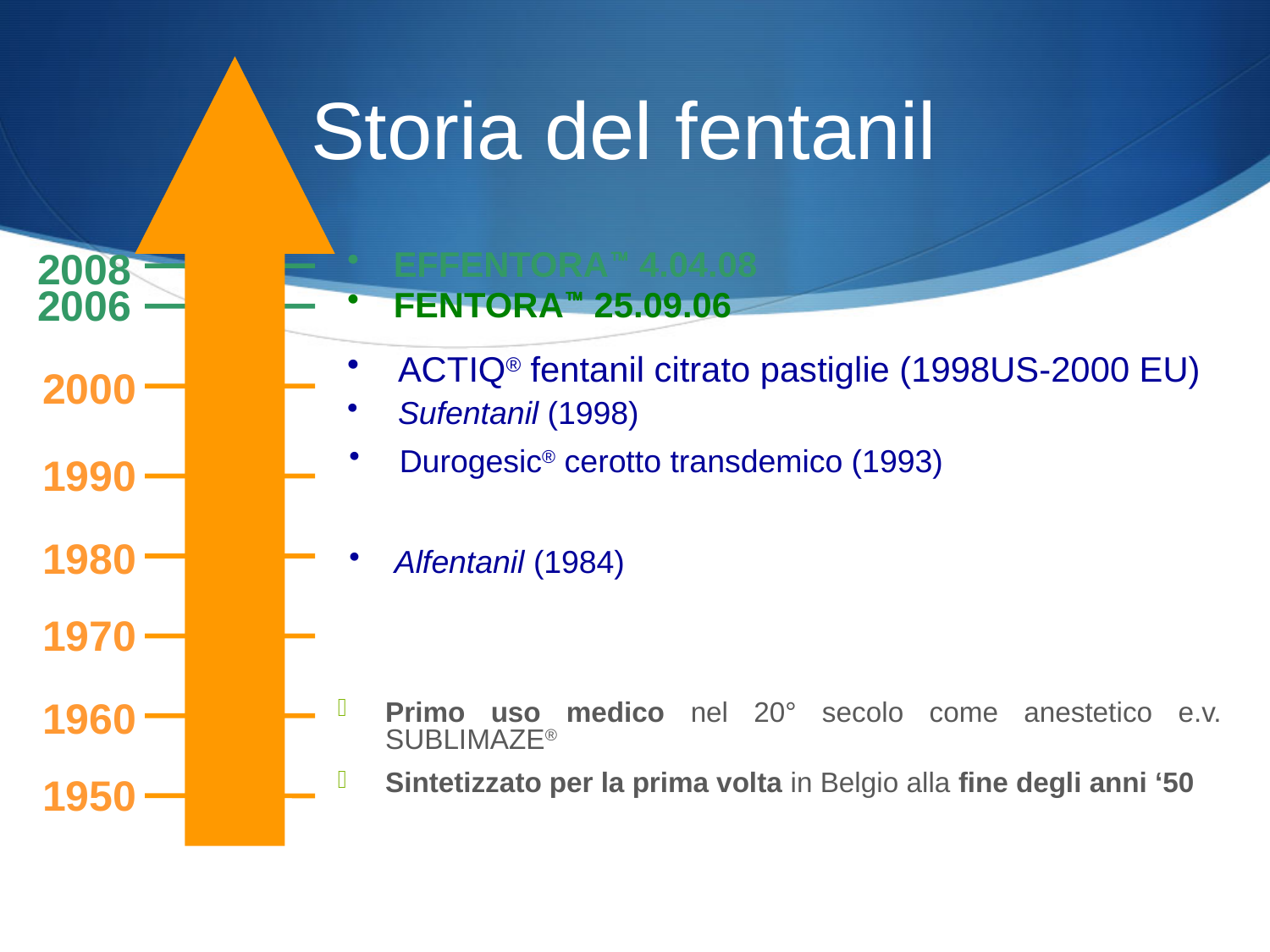

Storia del fentanil

2008
 EFFENTORA™ 4.04.08

2006
 FENTORA™ 25.09.06

ACTIQ® fentanil citrato pastiglie (1998US-2000 EU)
2000

Sufentanil (1998)
Durogesic® cerotto transdemico (1993)
1990

1980
 Alfentanil (1984)

1970

1960
Primo uso medico nel 20° secolo come anestetico e.v. SUBLIMAZE®
Sintetizzato per la prima volta in Belgio alla fine degli anni ‘50

1950